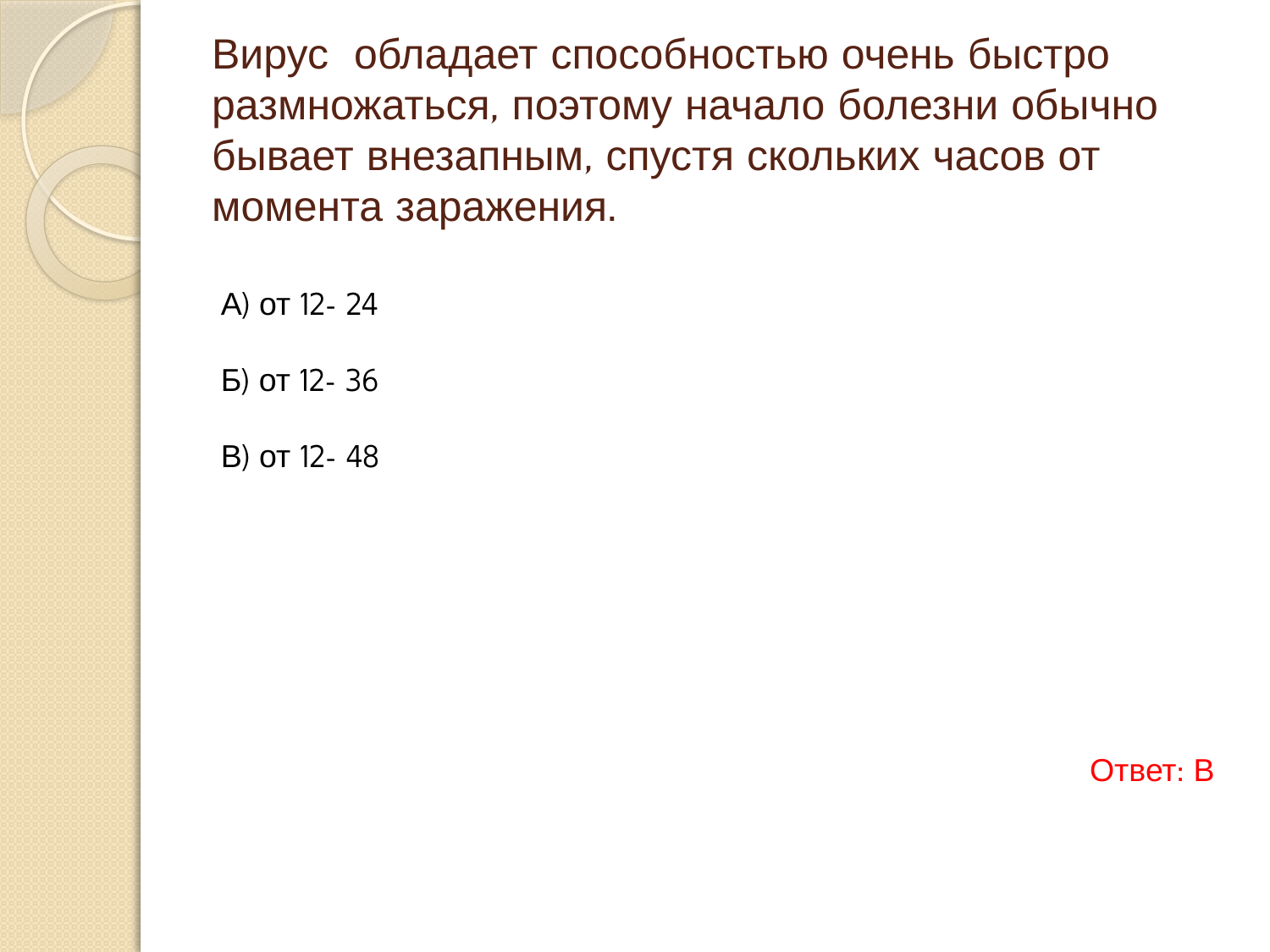

# Вирус  обладает способностью очень быстро размножаться, поэтому начало болезни обычно бывает внезапным, спустя скольких часов от момента заражения.
А) от 12- 24

Б) от 12- 36

В) от 12- 48
Ответ: В